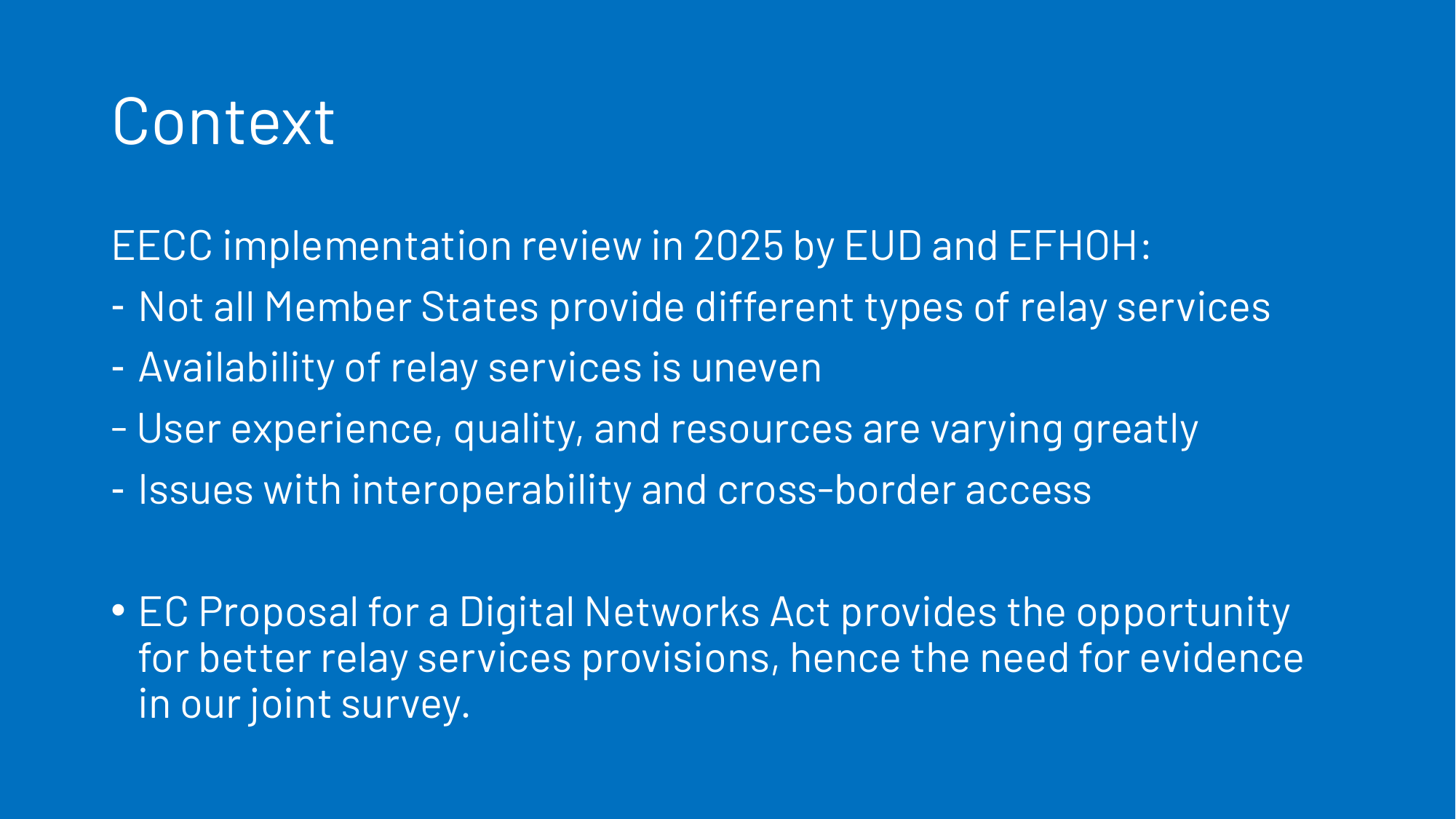

# Context
EECC implementation review in 2025 by EUD and EFHOH:
Not all Member States provide different types of relay services
Availability of relay services is uneven
- User experience, quality, and resources are varying greatly
Issues with interoperability and cross-border access

EC Proposal for a Digital Networks Act provides the opportunity for better relay services provisions, hence the need for evidence in our joint survey.